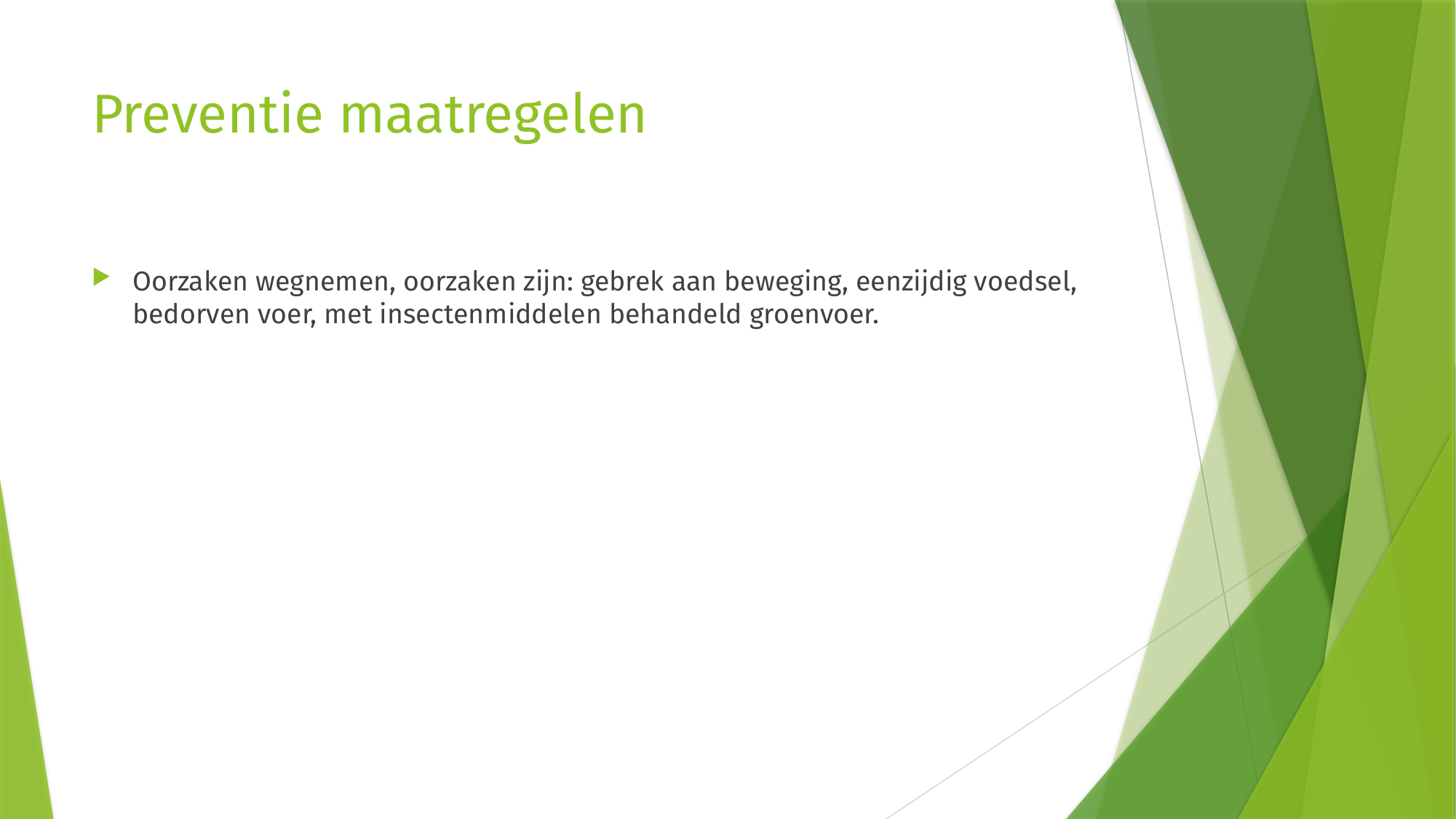

# Preventie maatregelen
Oorzaken wegnemen, oorzaken zijn: gebrek aan beweging, eenzijdig voedsel, bedorven voer, met insectenmiddelen behandeld groenvoer.